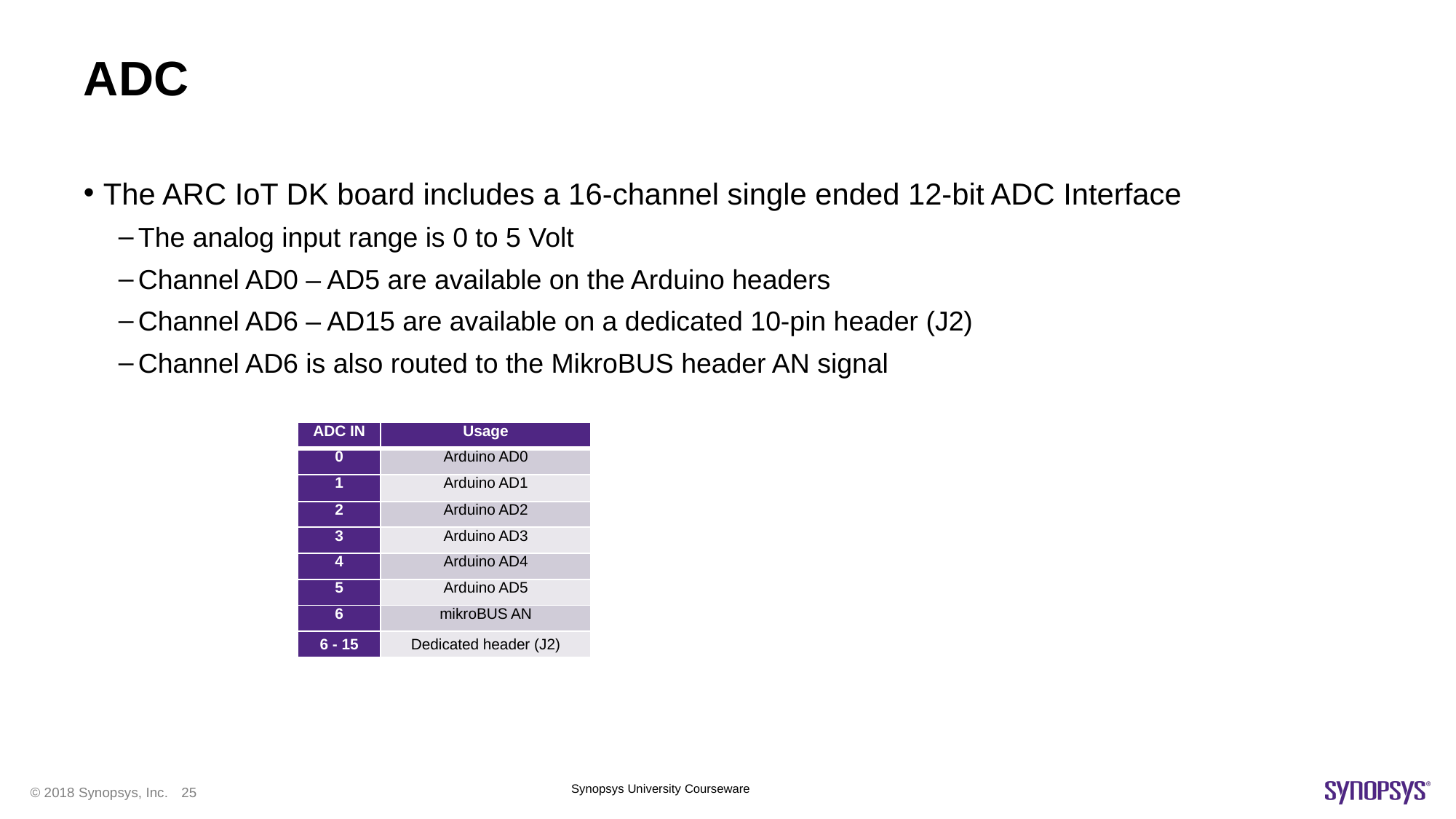

# ADC
The ARC IoT DK board includes a 16-channel single ended 12-bit ADC Interface
The analog input range is 0 to 5 Volt
Channel AD0 – AD5 are available on the Arduino headers
Channel AD6 – AD15 are available on a dedicated 10-pin header (J2)
Channel AD6 is also routed to the MikroBUS header AN signal
| ADC IN | Usage |
| --- | --- |
| 0 | Arduino AD0 |
| 1 | Arduino AD1 |
| 2 | Arduino AD2 |
| 3 | Arduino AD3 |
| 4 | Arduino AD4 |
| 5 | Arduino AD5 |
| 6 | mikroBUS AN |
| 6 - 15 | Dedicated header (J2) |